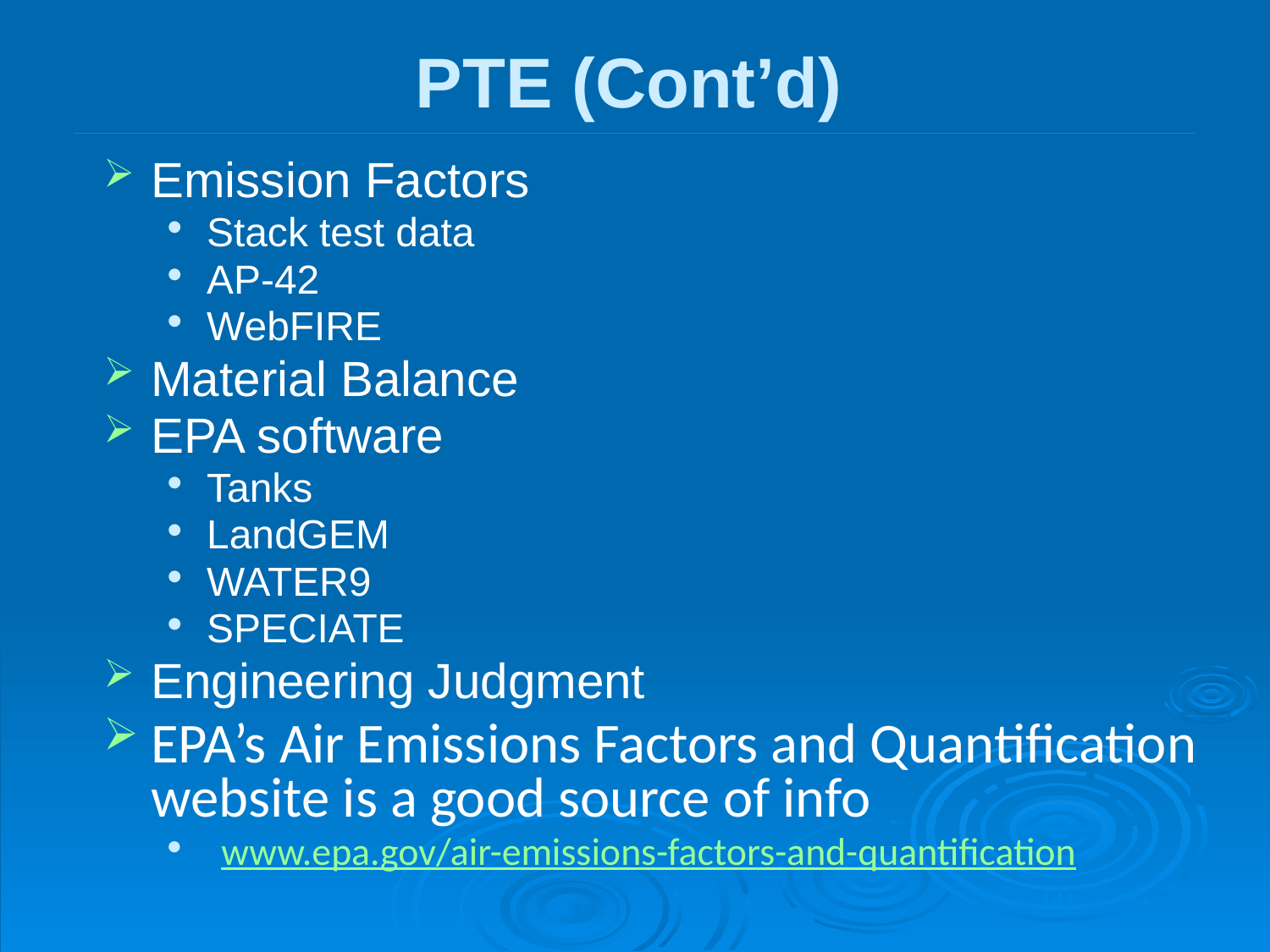

# PTE (Cont’d)
Emission Factors
Stack test data
AP-42
WebFIRE
Material Balance
EPA software
Tanks
LandGEM
WATER9
SPECIATE
Engineering Judgment
EPA’s Air Emissions Factors and Quantification website is a good source of info
  www.epa.gov/air-emissions-factors-and-quantification
141